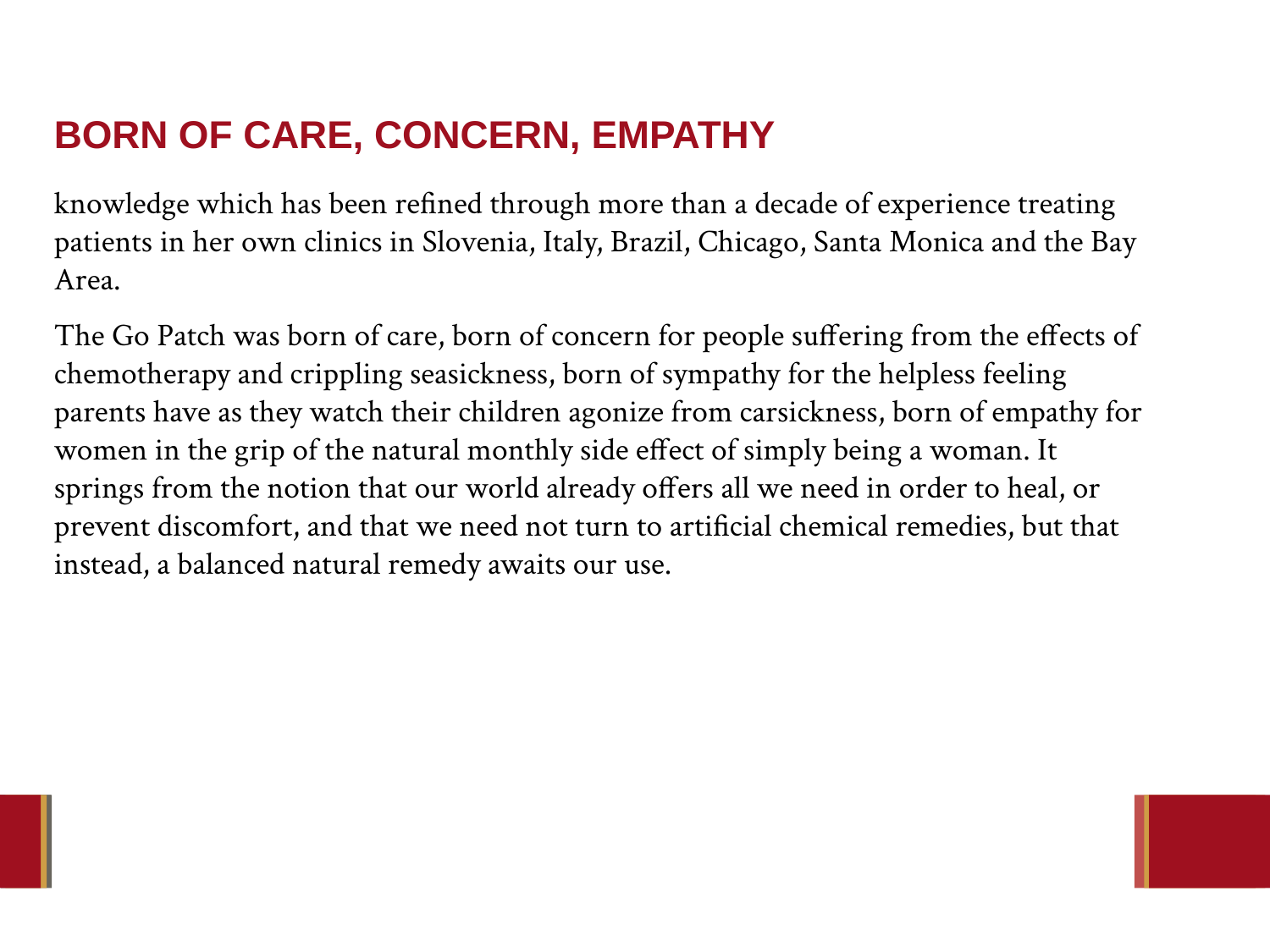

# Born of Care, Concern, Empathy
knowledge which has been refined through more than a decade of experience treating patients in her own clinics in Slovenia, Italy, Brazil, Chicago, Santa Monica and the Bay Area.
The Go Patch was born of care, born of concern for people suffering from the effects of chemotherapy and crippling seasickness, born of sympathy for the helpless feeling parents have as they watch their children agonize from carsickness, born of empathy for women in the grip of the natural monthly side effect of simply being a woman. It springs from the notion that our world already offers all we need in order to heal, or prevent discomfort, and that we need not turn to artificial chemical remedies, but that instead, a balanced natural remedy awaits our use.